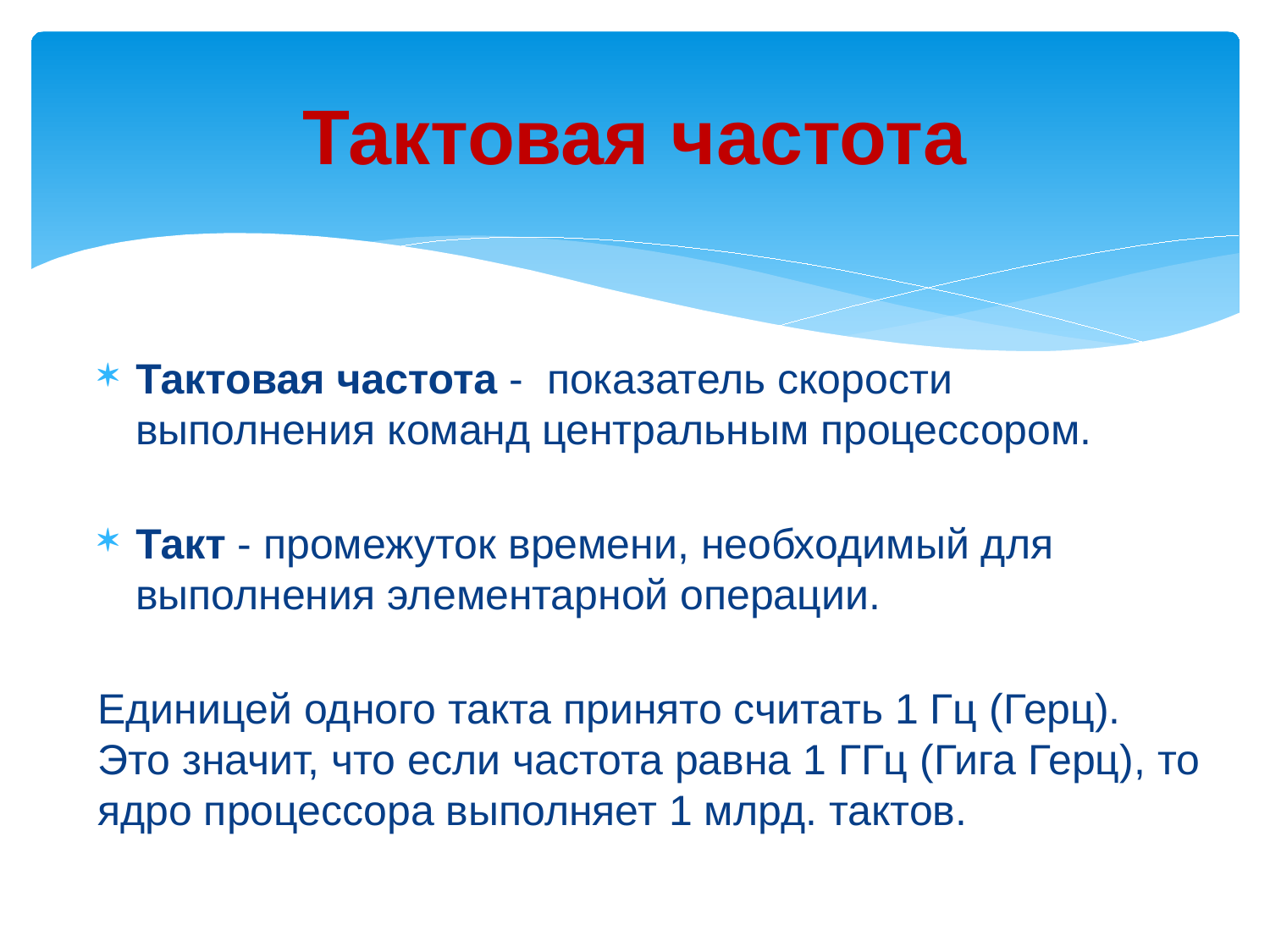

# Тактовая частота
Тактовая частота -  показатель скорости выполнения команд центральным процессором.
Такт - промежуток времени, необходимый для выполнения элементарной операции.
Единицей одного такта принято считать 1 Гц (Герц). Это значит, что если частота равна 1 ГГц (Гига Герц), то ядро процессора выполняет 1 млрд. тактов.